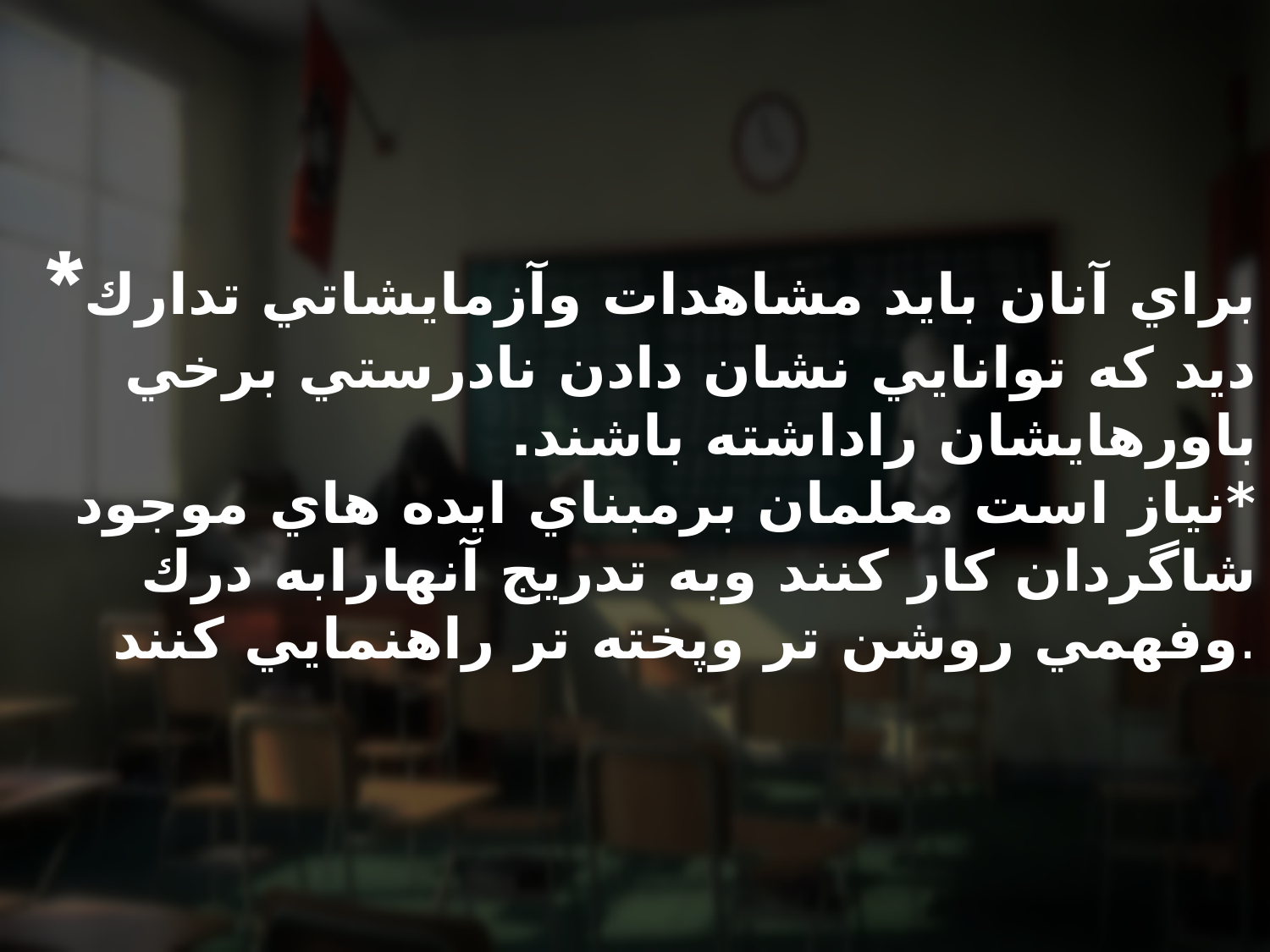

# *براي آنان بايد مشاهدات وآزمايشاتي تدارك ديد كه توانايي نشان دادن نادرستي برخي باورهايشان راداشته باشند. *نياز است معلمان برمبناي ايده هاي موجود شاگردان كار كنند وبه تدريج آنهارابه درك وفهمي روشن تر وپخته تر راهنمايي كنند.